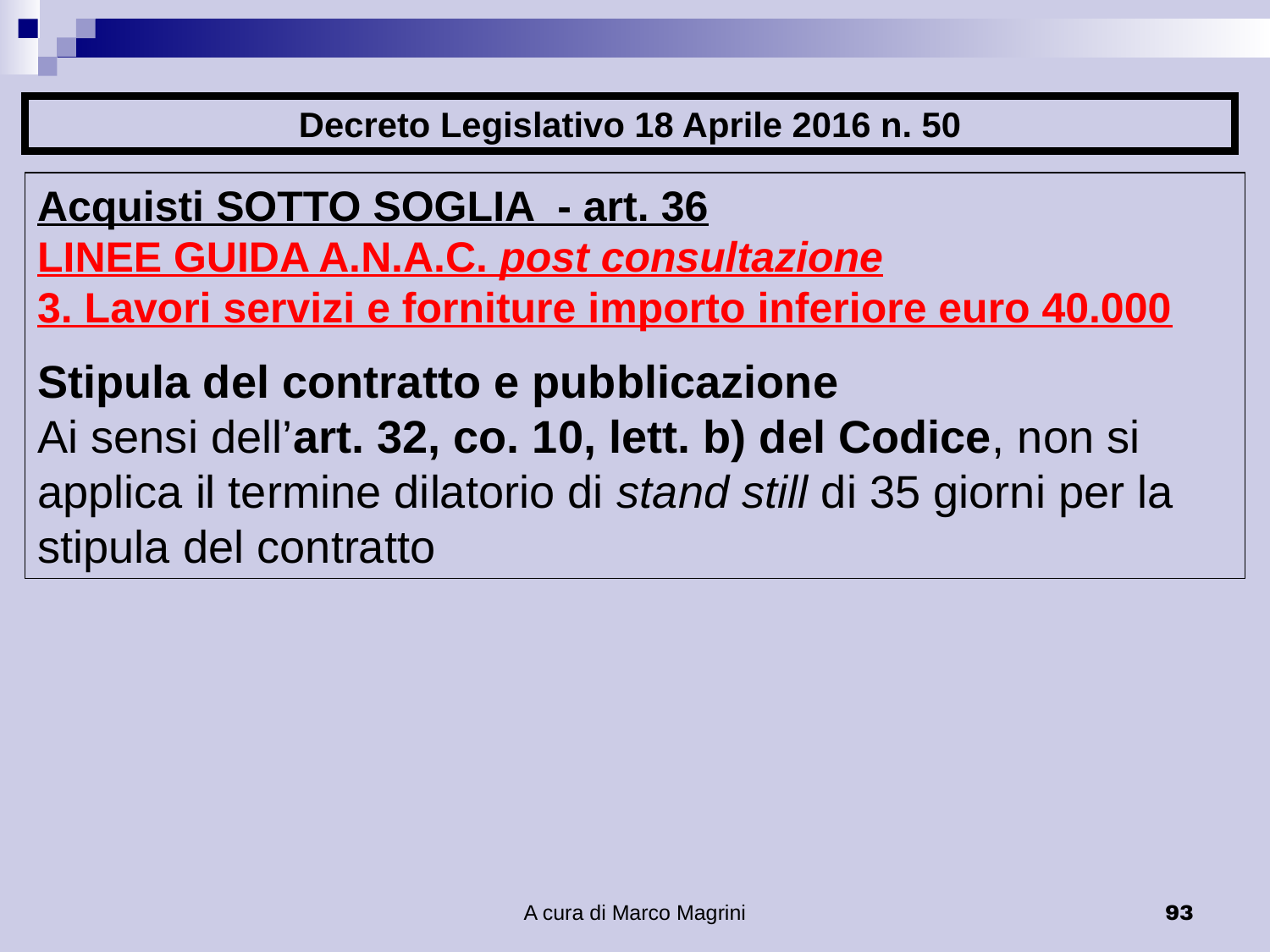

Decreto Legislativo 18 Aprile 2016 n. 50
Acquisti SOTTO SOGLIA  - art. 36
LINEE GUIDA A.N.A.C. post consultazione
3. Lavori servizi e forniture importo inferiore euro 40.000

Stipula del contratto e pubblicazione
Ai sensi dell’art. 32, co. 10, lett. b) del Codice, non si applica il termine dilatorio di stand still di 35 giorni per la stipula del contratto

A cura di Marco Magrini
93